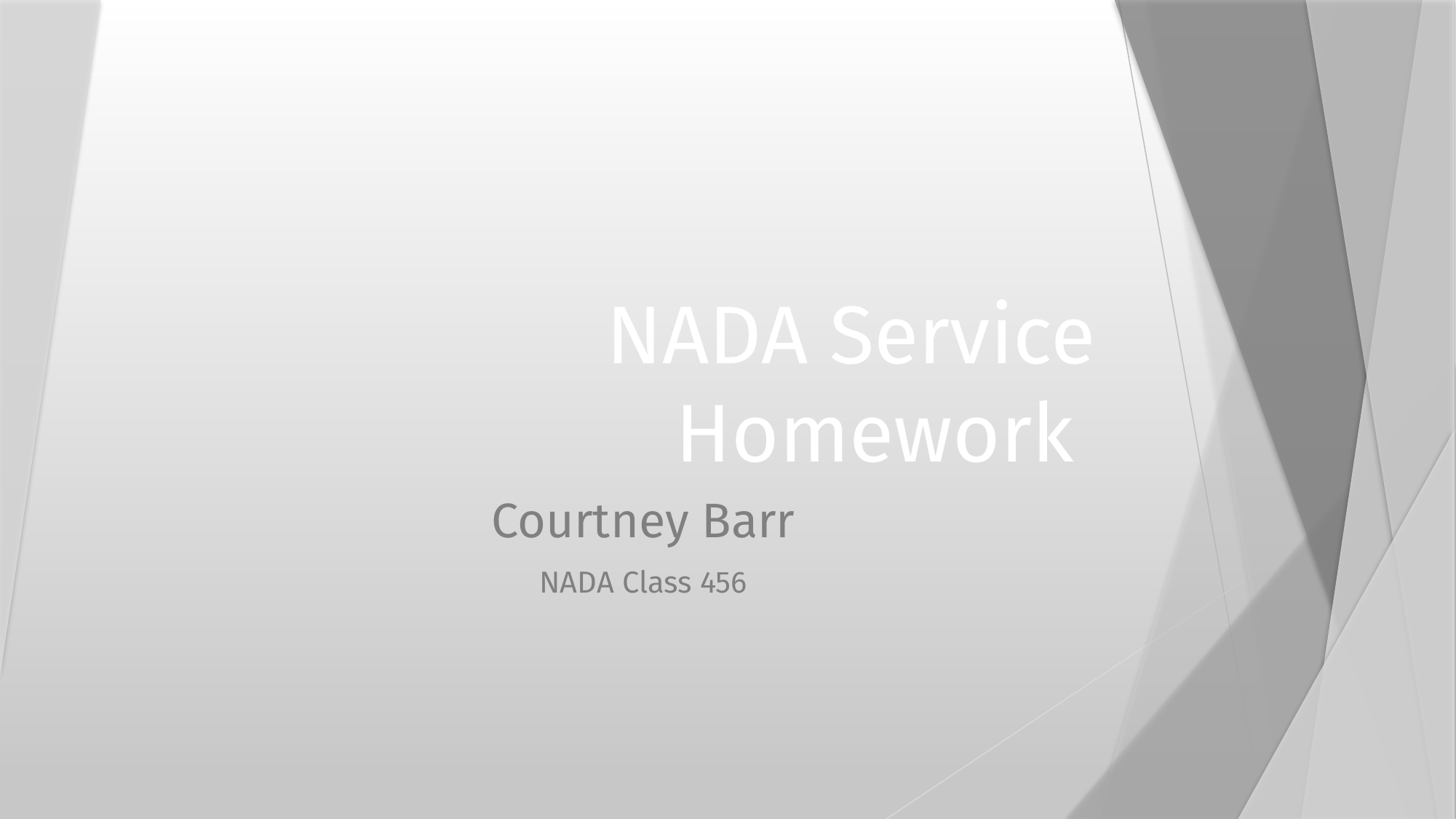

# NADA Service Homework
Courtney Barr
NADA Class 456